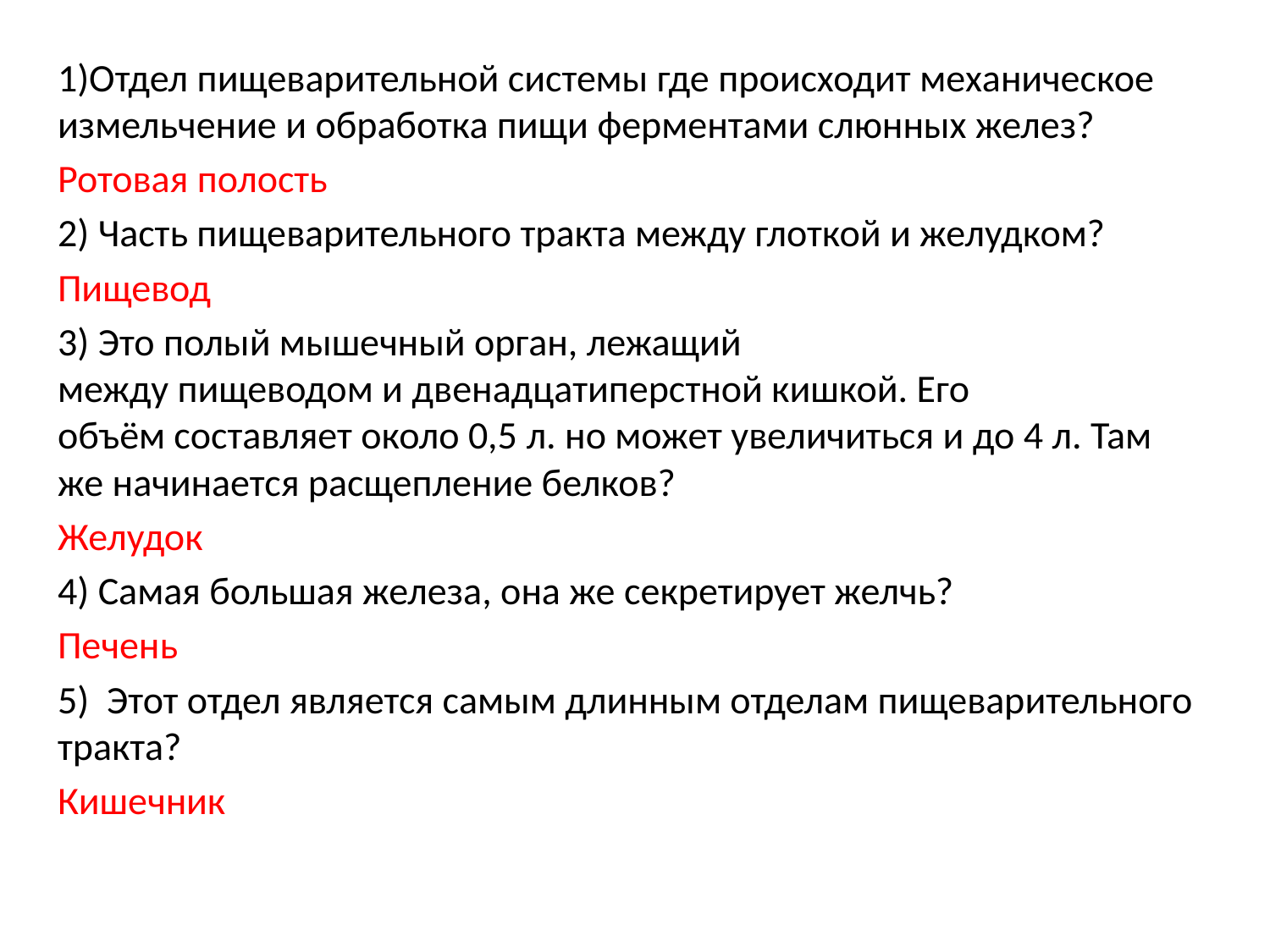

1)Отдел пищеварительной системы где происходит механическое измельчение и обработка пищи ферментами слюнных желез?
Ротовая полость
2) Часть пищеварительного тракта между глоткой и желудком?
Пищевод
3) Это полый мышечный орган, лежащий между пищеводом и двенадцатиперстной кишкой. Его объём составляет около 0,5 л. но может увеличиться и до 4 л. Там же начинается расщепление белков?
Желудок
4) Самая большая железа, она же секретирует желчь?
Печень
5)  Этот отдел является самым длинным отделам пищеварительного тракта?
Кишечник